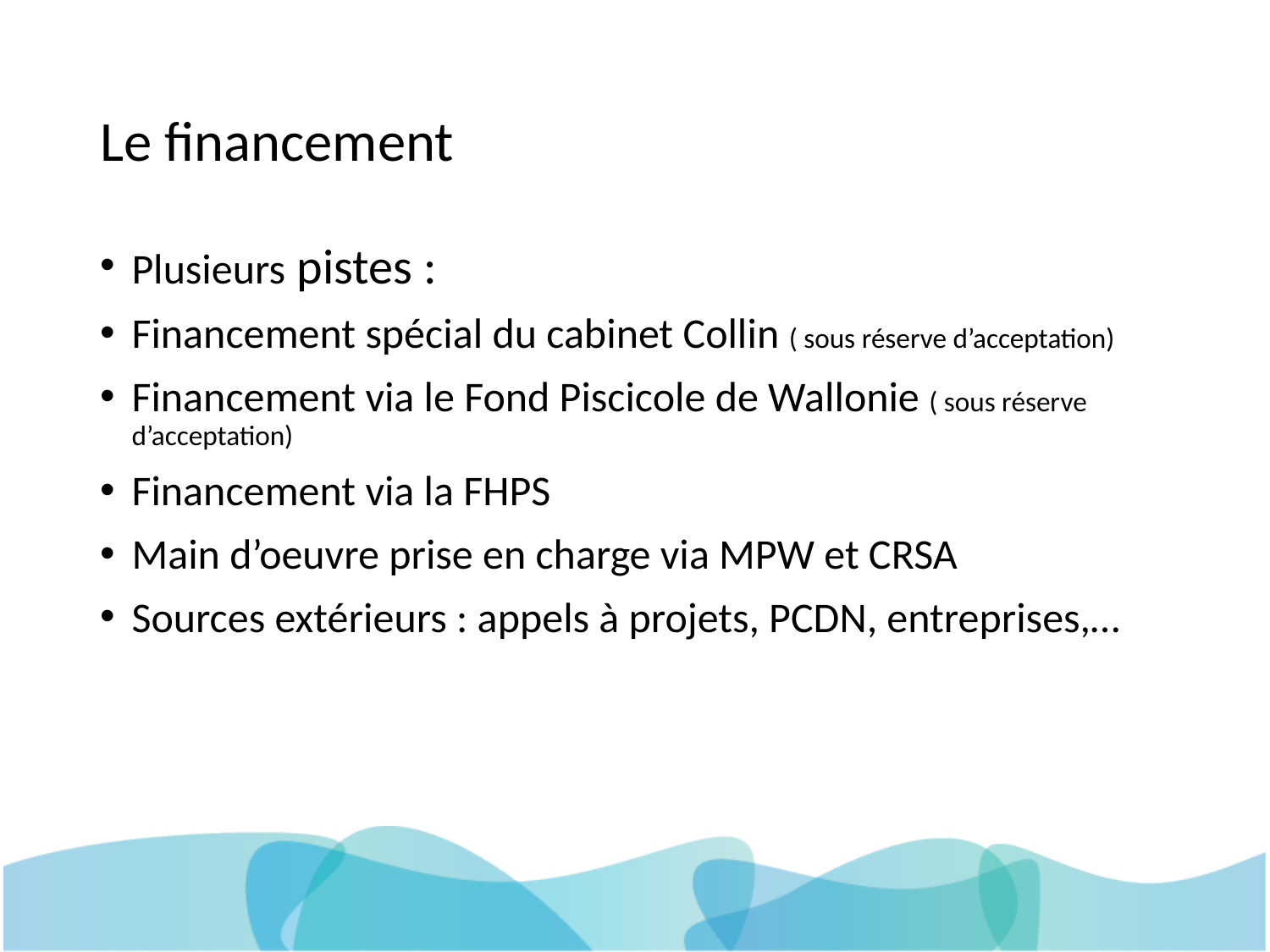

# Le financement
Plusieurs pistes :
Financement spécial du cabinet Collin ( sous réserve d’acceptation)
Financement via le Fond Piscicole de Wallonie ( sous réserve d’acceptation)
Financement via la FHPS
Main d’oeuvre prise en charge via MPW et CRSA
Sources extérieurs : appels à projets, PCDN, entreprises,…